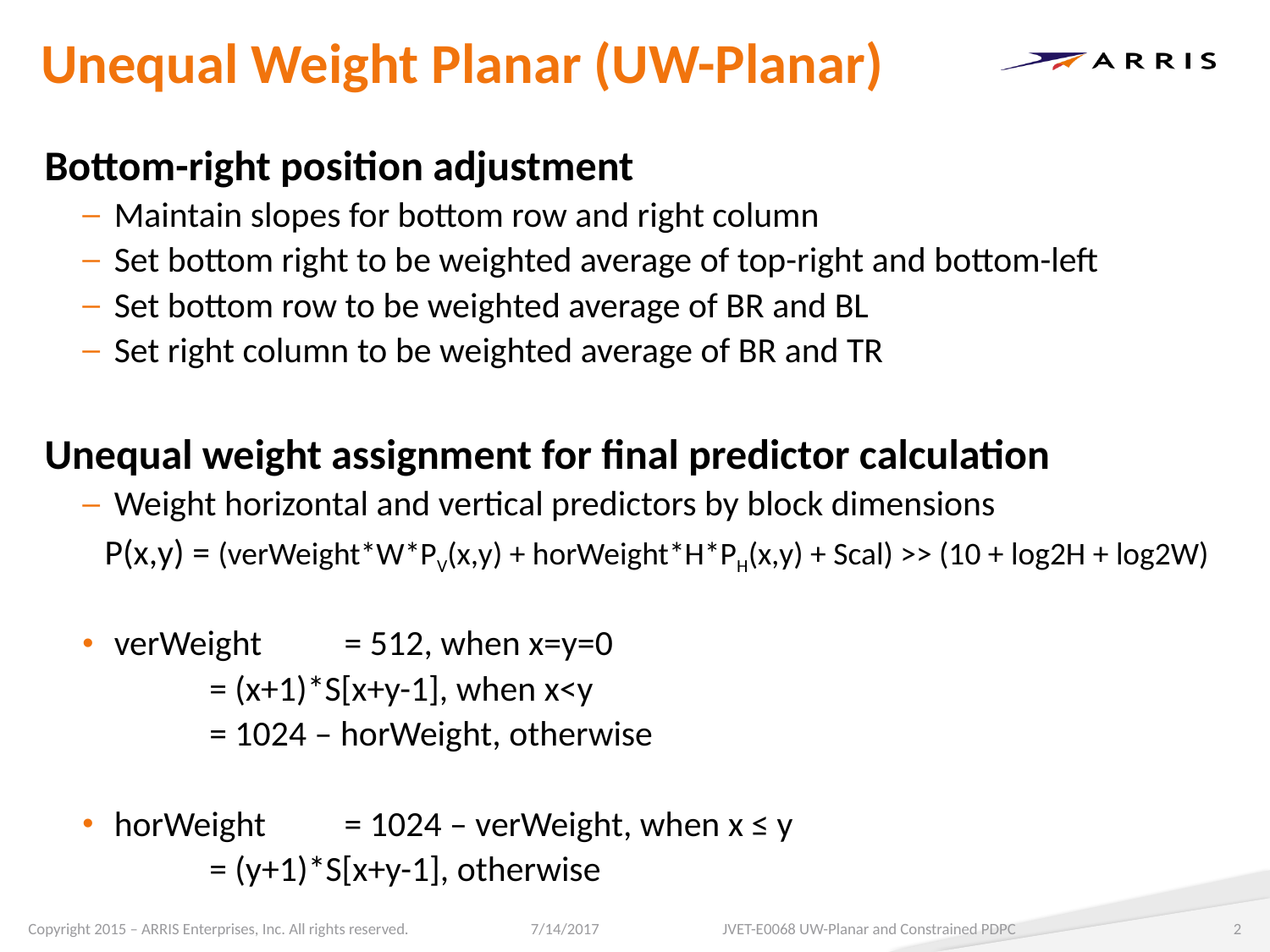

# Unequal Weight Planar (UW-Planar)
Bottom-right position adjustment
Maintain slopes for bottom row and right column
Set bottom right to be weighted average of top-right and bottom-left
Set bottom row to be weighted average of BR and BL
Set right column to be weighted average of BR and TR

Unequal weight assignment for final predictor calculation
Weight horizontal and vertical predictors by block dimensions
P(x,y) = (verWeight*W*PV(x,y) + horWeight*H*PH(x,y) + Scal) >> (10 + log2H + log2W)

verWeight	= 512, when x=y=0
	= (x+1)*S[x+y-1], when x<y
	= 1024 – horWeight, otherwise

horWeight	= 1024 – verWeight, when x ≤ y
	= (y+1)*S[x+y-1], otherwise
7/14/2017
JVET-E0068 UW-Planar and Constrained PDPC
2